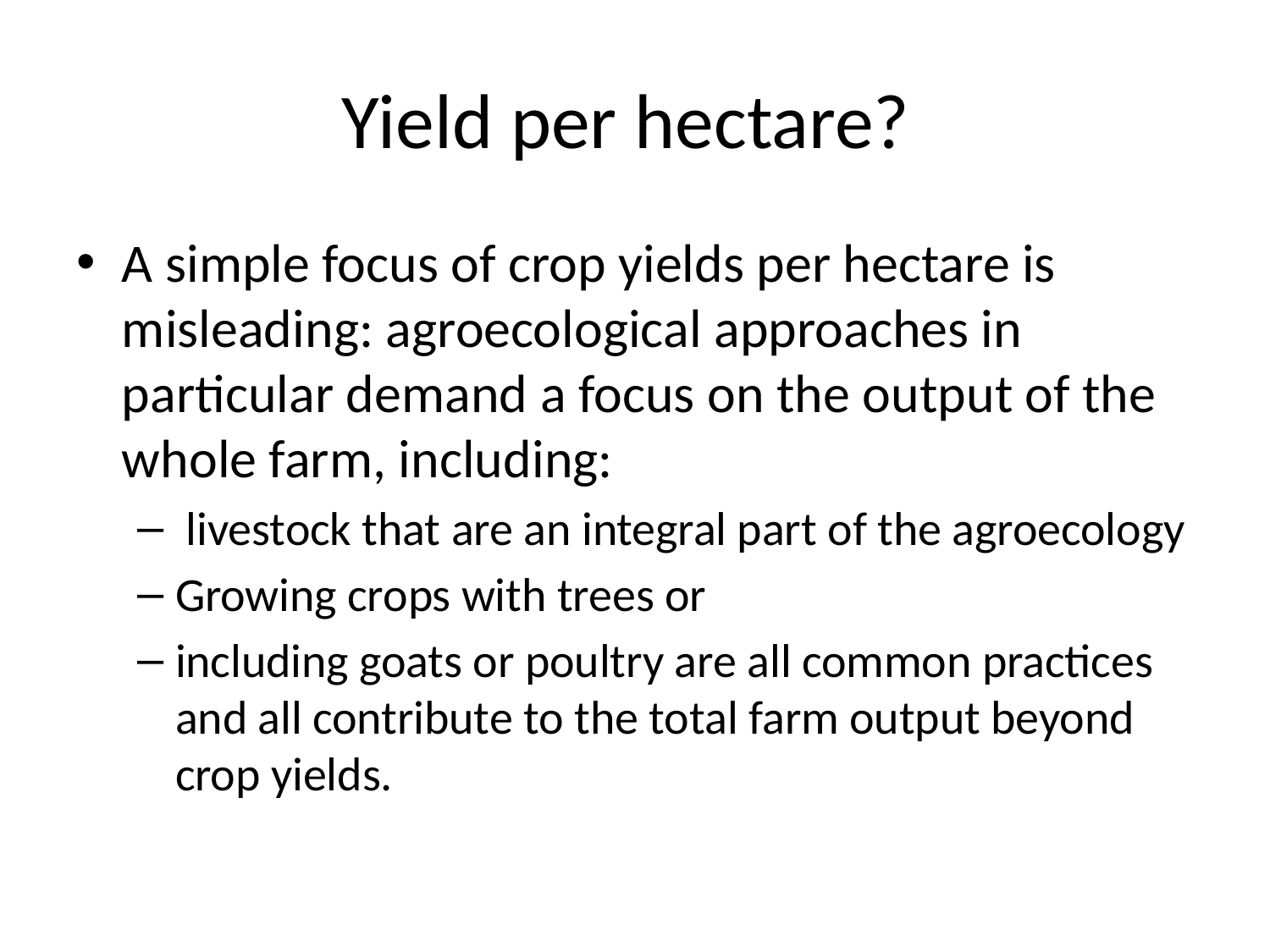

# Yield per hectare?
A simple focus of crop yields per hectare is misleading: agroecological approaches in particular demand a focus on the output of the whole farm, including:
 livestock that are an integral part of the agroecology
Growing crops with trees or
including goats or poultry are all common practices and all contribute to the total farm output beyond crop yields.